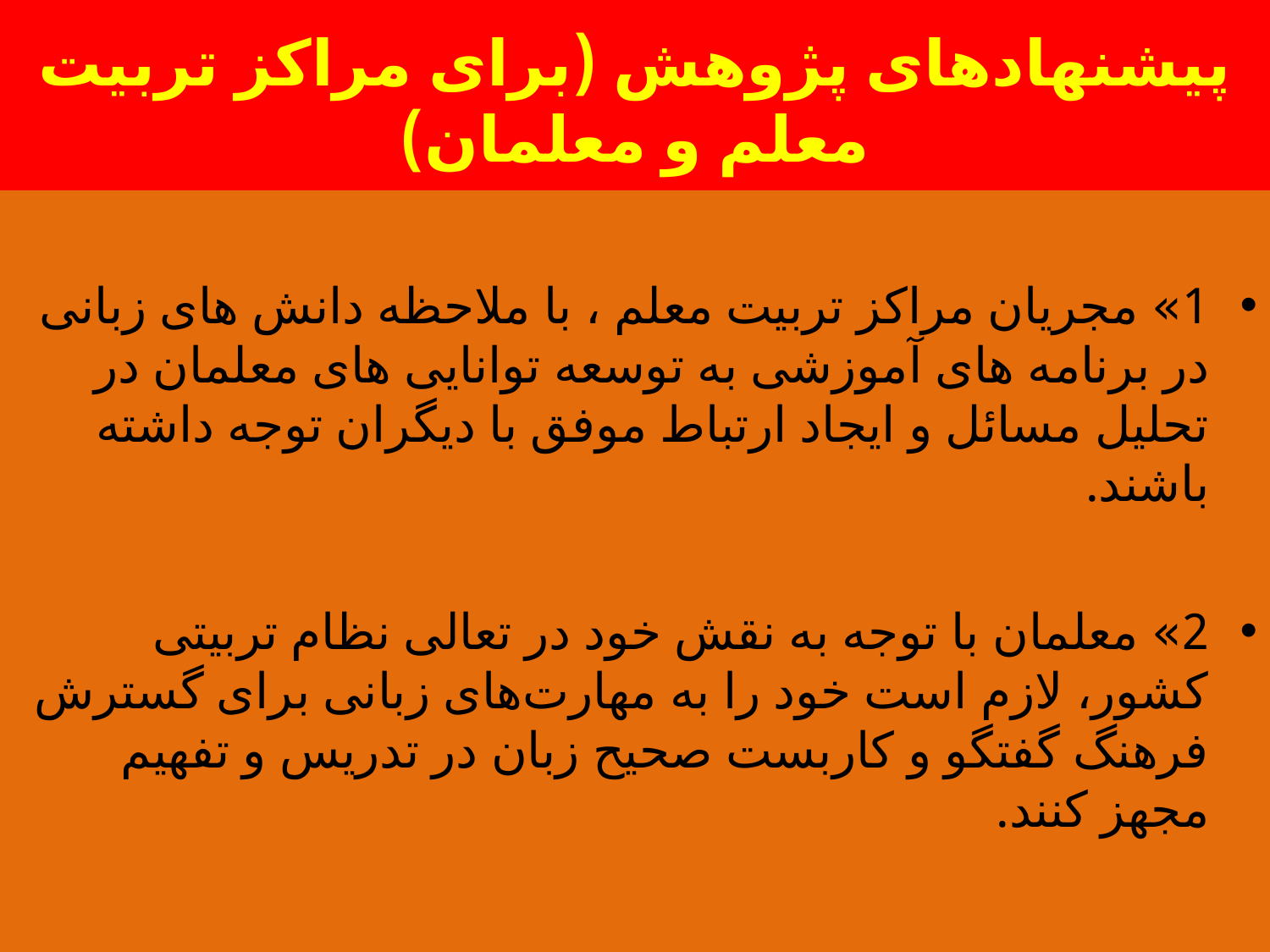

# پیشنهادهای پژوهش (برای مراکز تربیت معلم و معلمان)

1» مجریان مراکز تربیت معلم ، با ملاحظه دانش های زبانی در برنامه های آموزشی به توسعه توانایی های معلمان در تحلیل مسائل و ایجاد ارتباط موفق با دیگران توجه داشته باشند.

2» معلمان با توجه به نقش خود در تعالی نظام تربیتی کشور، لازم است خود را به مهارت‌های زبانی برای گسترش فرهنگ گفتگو و کاربست صحیح زبان در تدریس و تفهیم مجهز کنند.